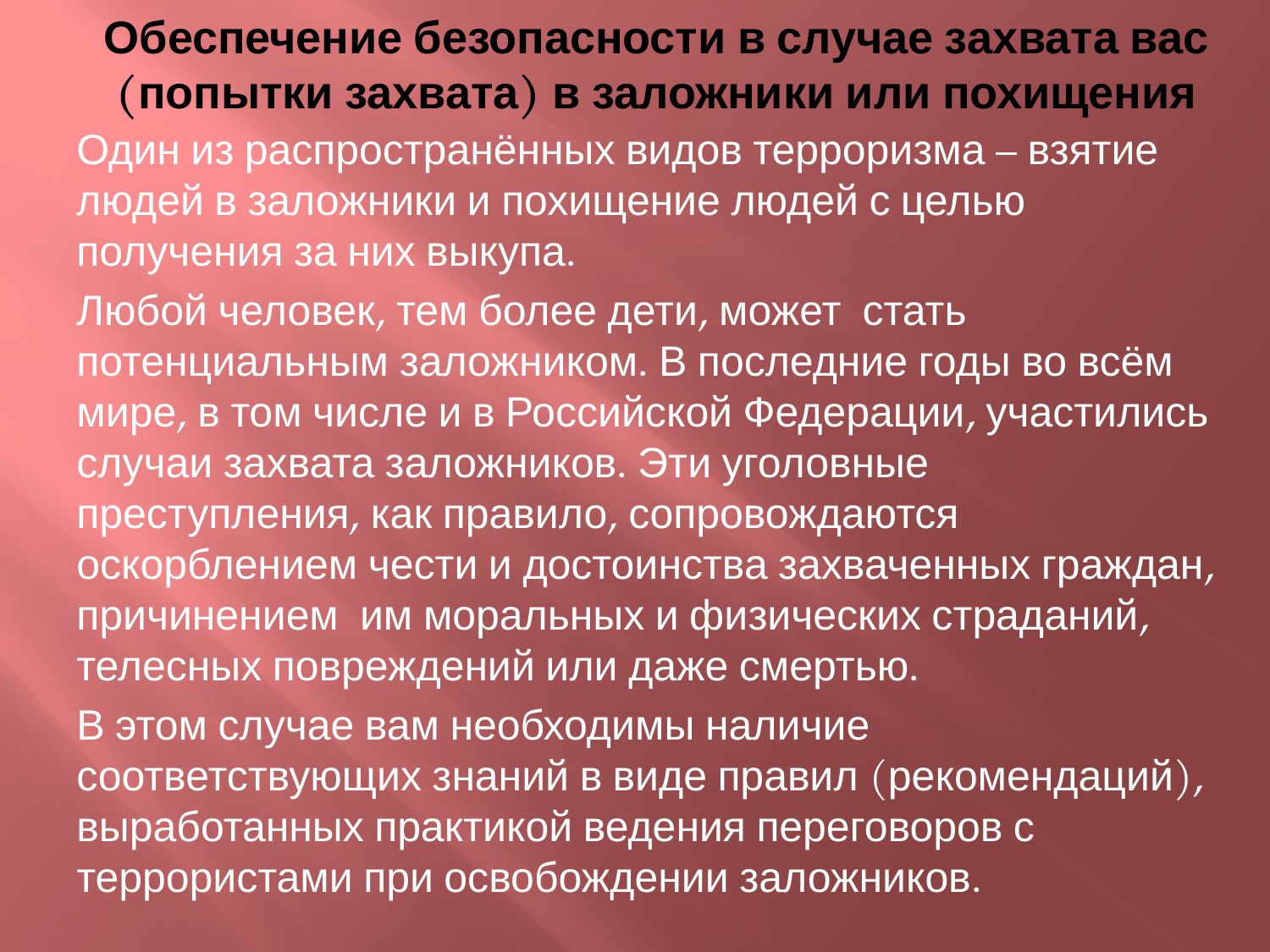

# Обеспечение безопасности в случае захвата вас (попытки захвата) в заложники или похищения
Один из распространённых видов терроризма – взятие людей в заложники и похищение людей с целью получения за них выкупа.
Любой человек, тем более дети, может  стать потенциальным заложником. В последние годы во всём мире, в том числе и в Российской Федерации, участились случаи захвата заложников. Эти уголовные преступления, как правило, сопровождаются оскорблением чести и достоинства захваченных граждан, причинением  им моральных и физических страданий, телесных повреждений или даже смертью.
В этом случае вам необходимы наличие соответствующих знаний в виде правил (рекомендаций), выработанных практикой ведения переговоров с террористами при освобождении заложников.